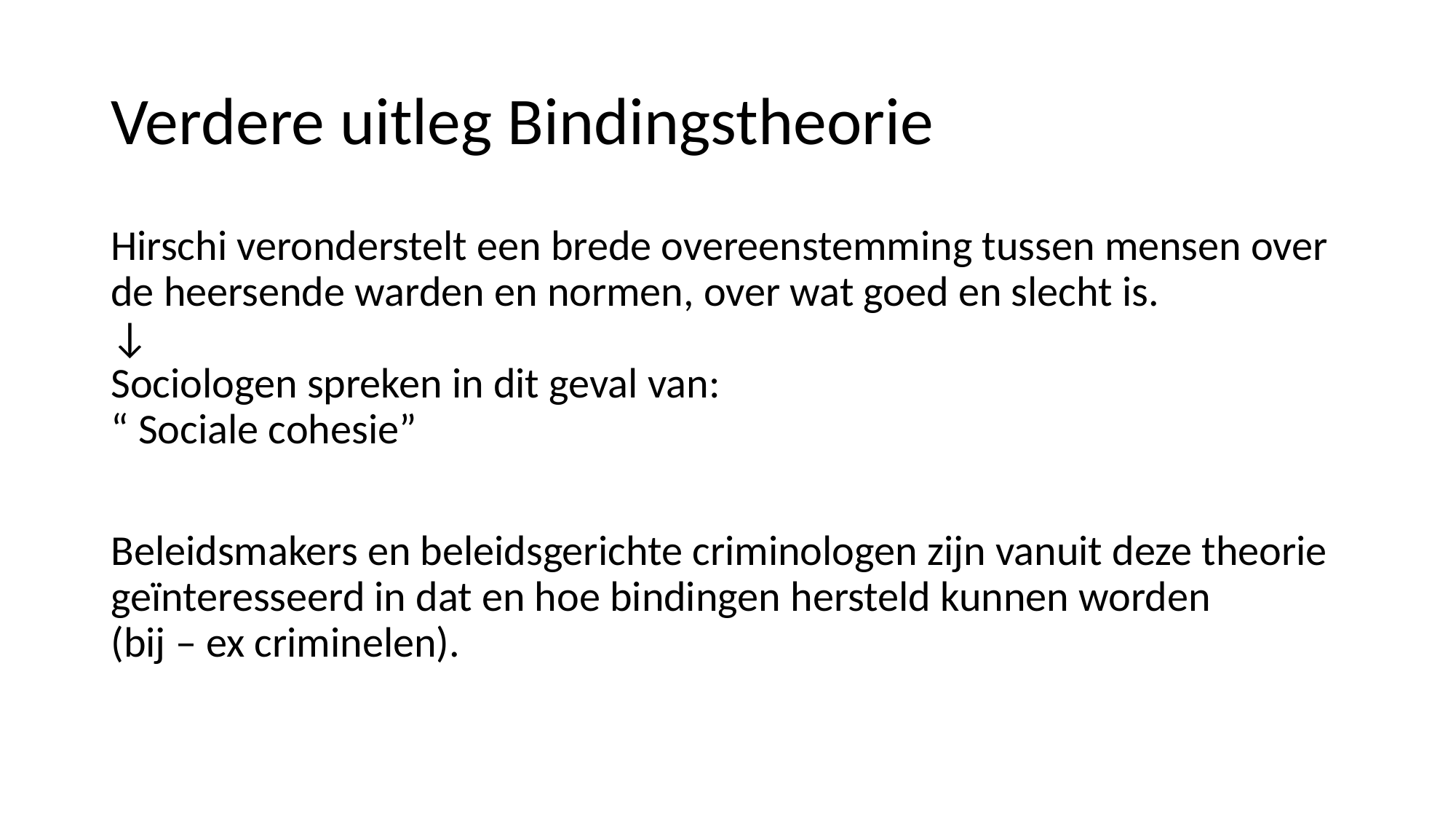

# Verdere uitleg Bindingstheorie
Hirschi veronderstelt een brede overeenstemming tussen mensen over de heersende warden en normen, over wat goed en slecht is.
↓
Sociologen spreken in dit geval van:
“ Sociale cohesie”

Beleidsmakers en beleidsgerichte criminologen zijn vanuit deze theorie geïnteresseerd in dat en hoe bindingen hersteld kunnen worden
(bij – ex criminelen).